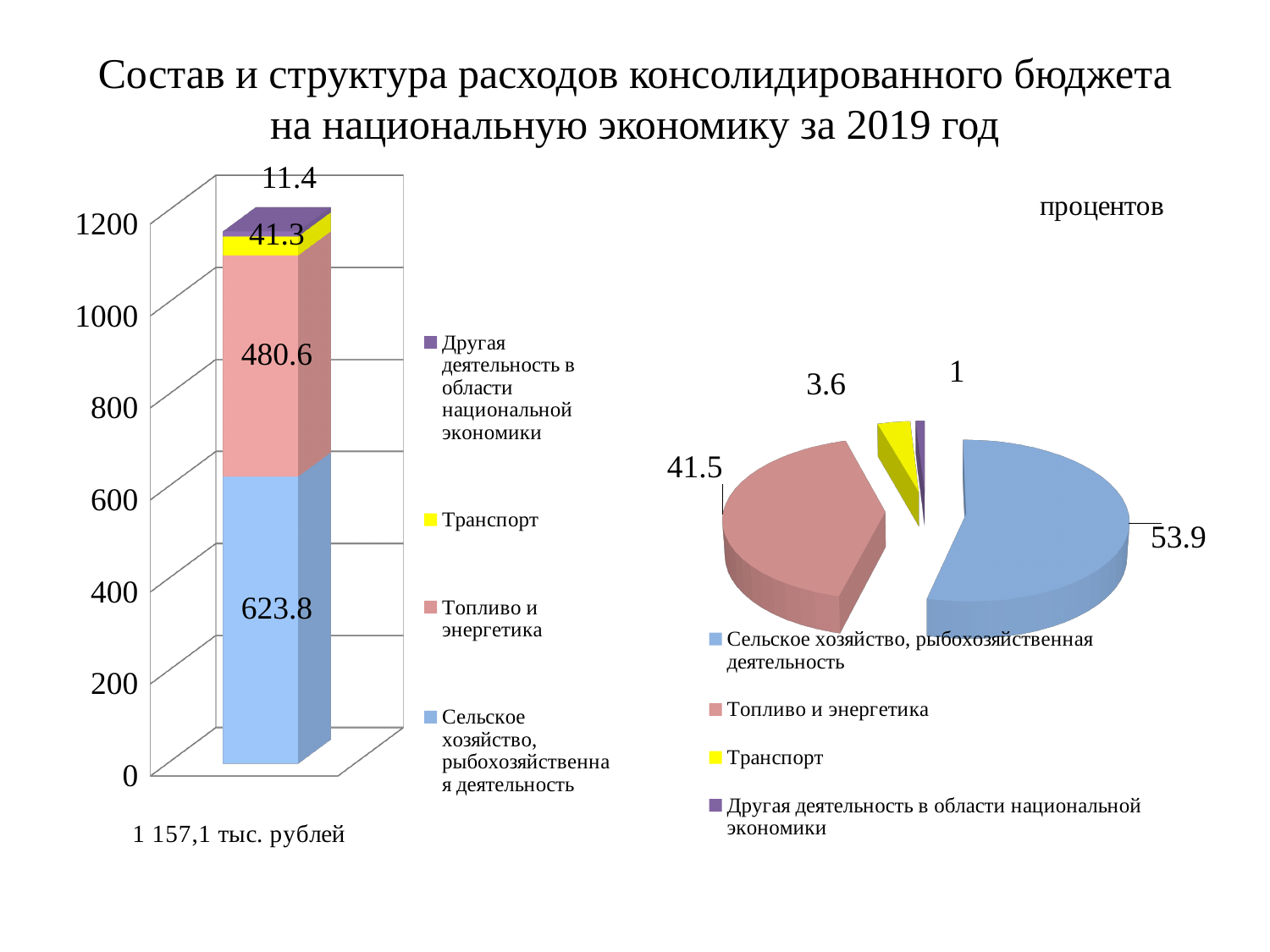

# Состав и структура расходов консолидированного бюджета на национальную экономику за 2019 год

[unsupported chart]

[unsupported chart]